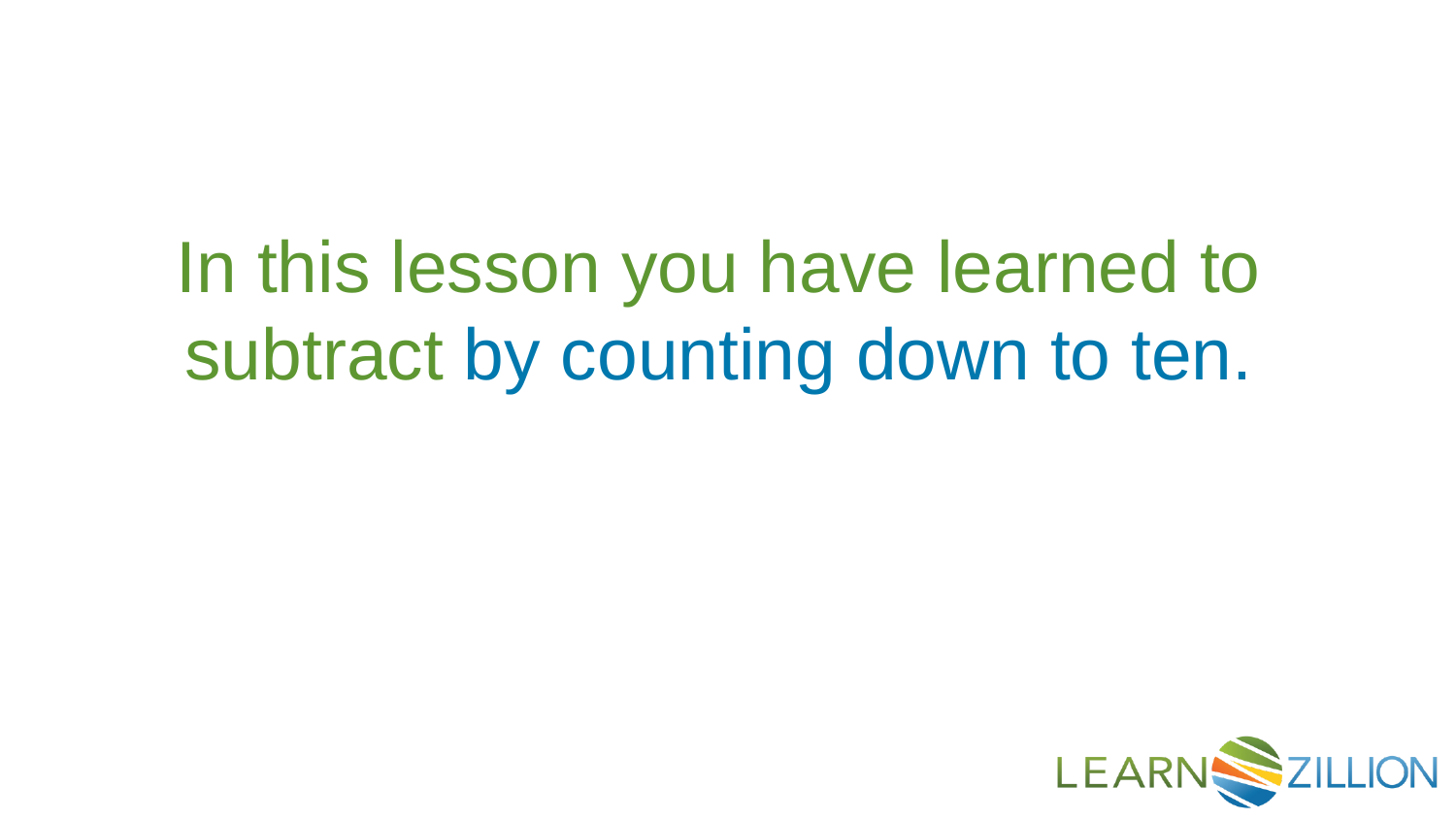

In this lesson you have learned to subtract by counting down to ten.